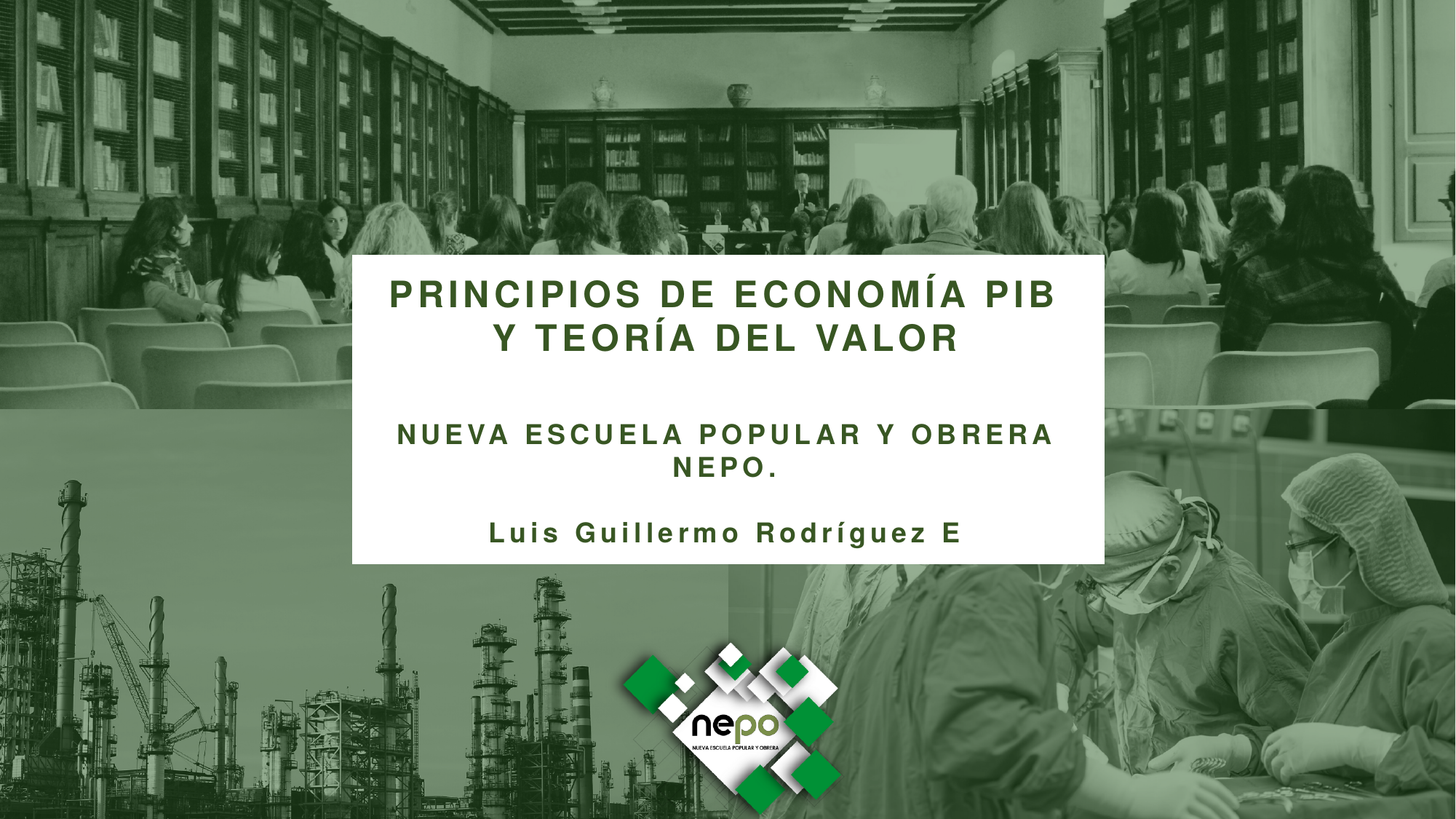

PRINCIPIOS DE ECONOMÍA PIB Y TEORÍA DEL VALOR

NUEVA ESCUELA POPULAR Y OBRERA
NEPO.

Luis Guillermo Rodríguez E